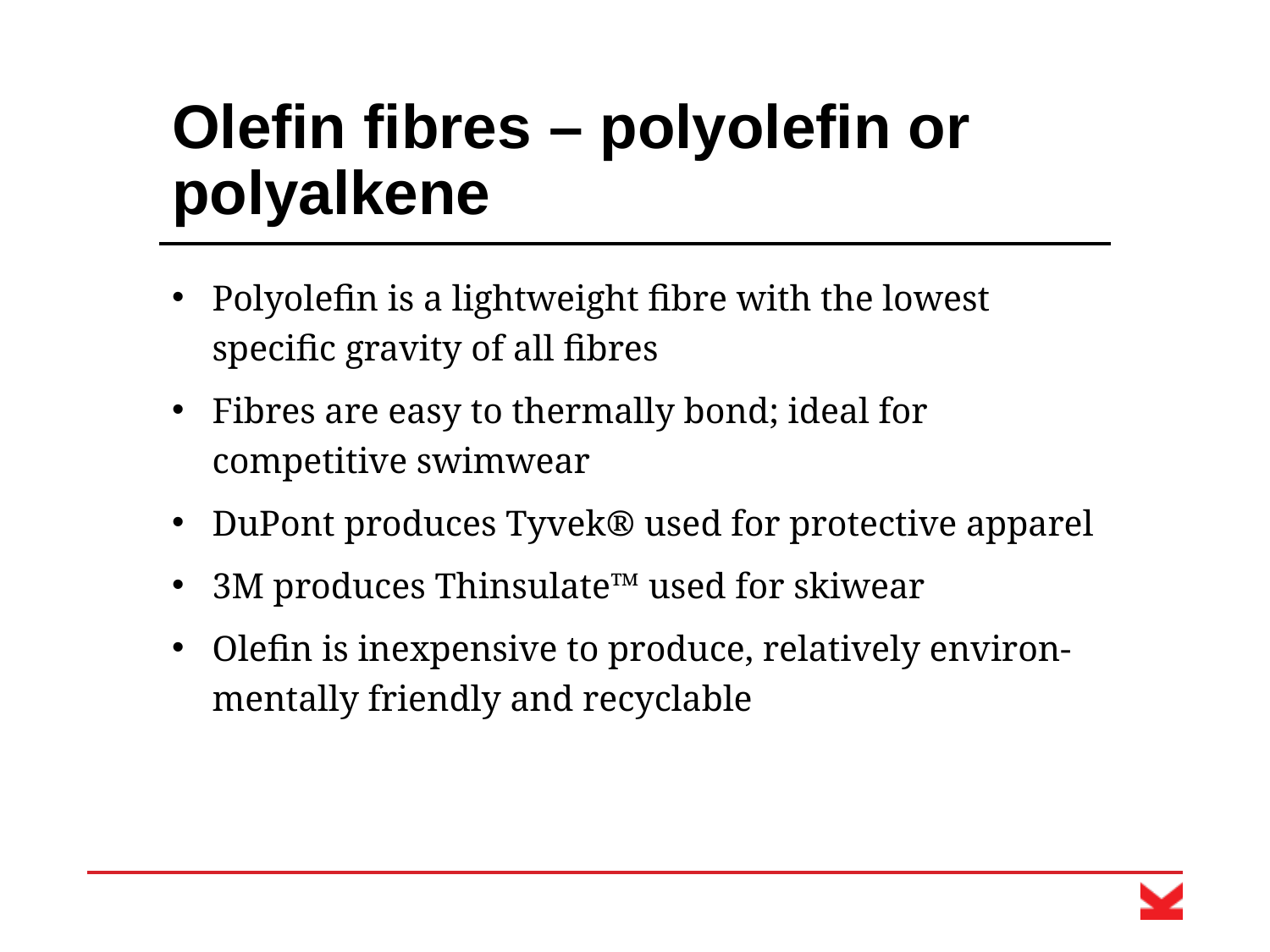

# Olefin fibres – polyolefin or polyalkene
Polyolefin is a lightweight fibre with the lowest specific gravity of all fibres
Fibres are easy to thermally bond; ideal for competitive swimwear
DuPont produces Tyvek® used for protective apparel
3M produces Thinsulate™ used for skiwear
Olefin is inexpensive to produce, relatively environ-mentally friendly and recyclable